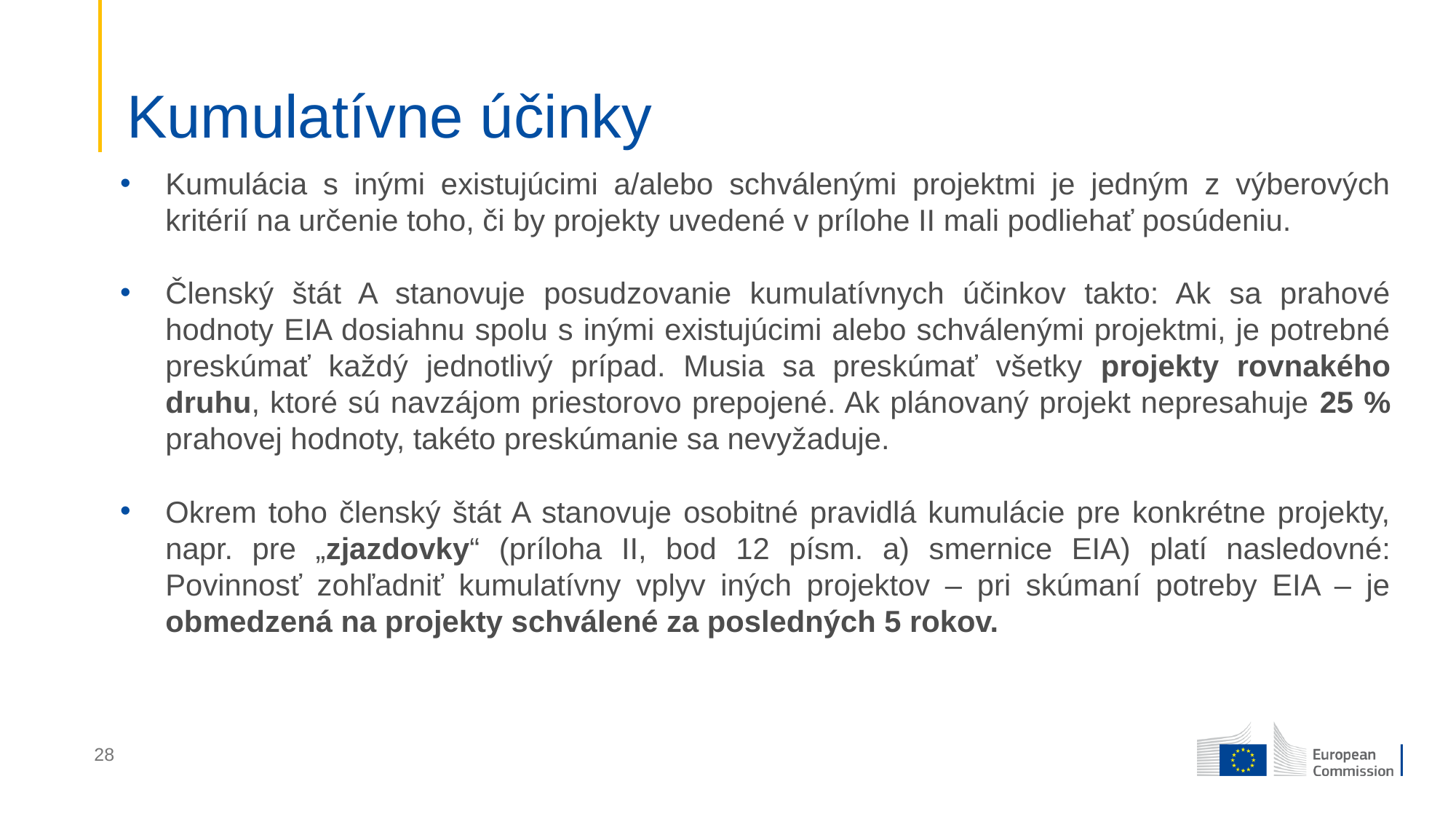

# Kumulatívne účinky
Kumulácia s inými existujúcimi a/alebo schválenými projektmi je jedným z výberových kritérií na určenie toho, či by projekty uvedené v prílohe II mali podliehať posúdeniu.

Členský štát A stanovuje posudzovanie kumulatívnych účinkov takto: Ak sa prahové hodnoty EIA dosiahnu spolu s inými existujúcimi alebo schválenými projektmi, je potrebné preskúmať každý jednotlivý prípad. Musia sa preskúmať všetky projekty rovnakého druhu, ktoré sú navzájom priestorovo prepojené. Ak plánovaný projekt nepresahuje 25 % prahovej hodnoty, takéto preskúmanie sa nevyžaduje.

Okrem toho členský štát A stanovuje osobitné pravidlá kumulácie pre konkrétne projekty, napr. pre „zjazdovky“ (príloha II, bod 12 písm. a) smernice EIA) platí nasledovné: Povinnosť zohľadniť kumulatívny vplyv iných projektov – pri skúmaní potreby EIA – je obmedzená na projekty schválené za posledných 5 rokov.

28